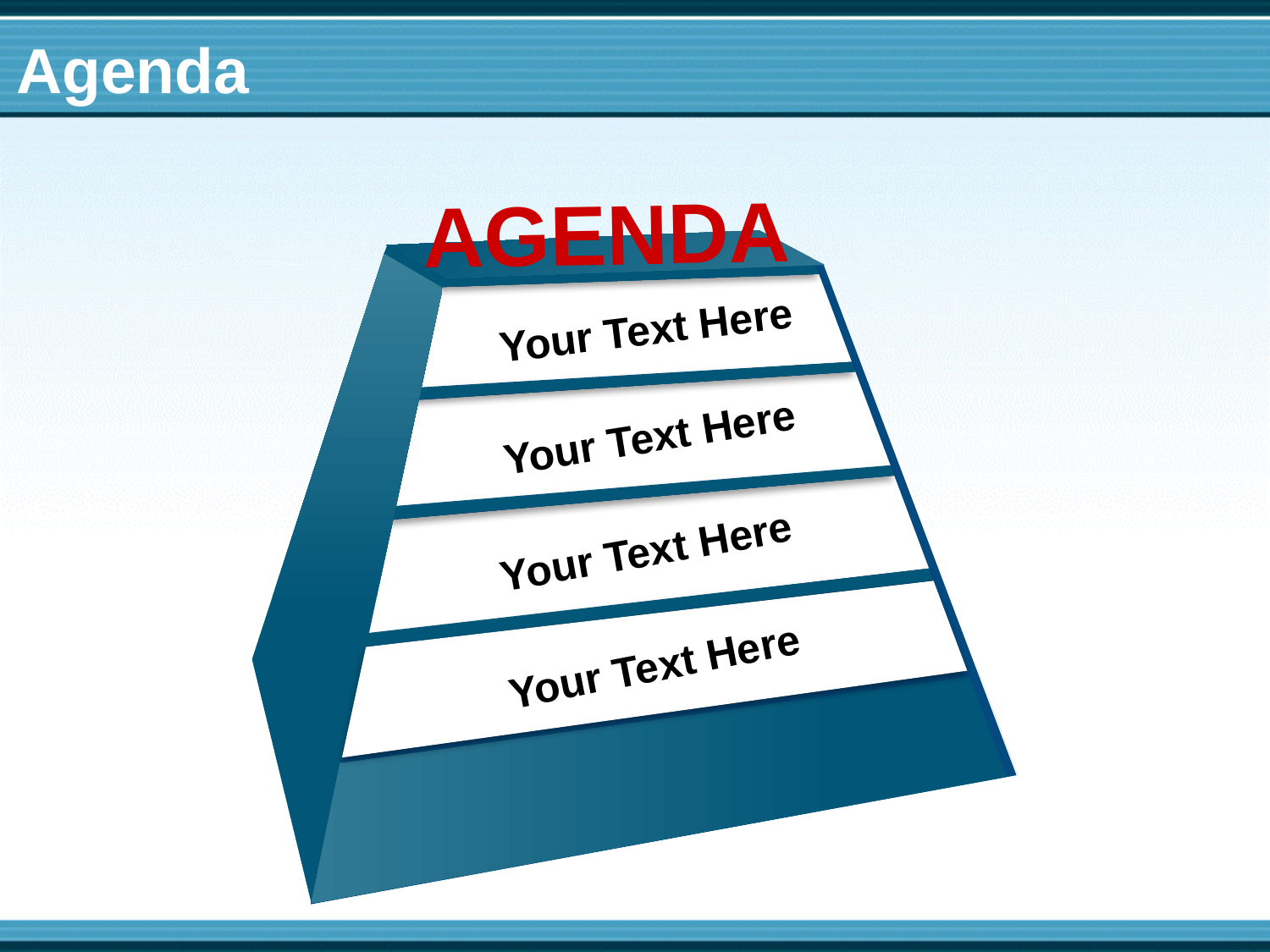

Agenda
AGENDA

Your Text Here
Your Text Here
Your Text Here
Your Text Here